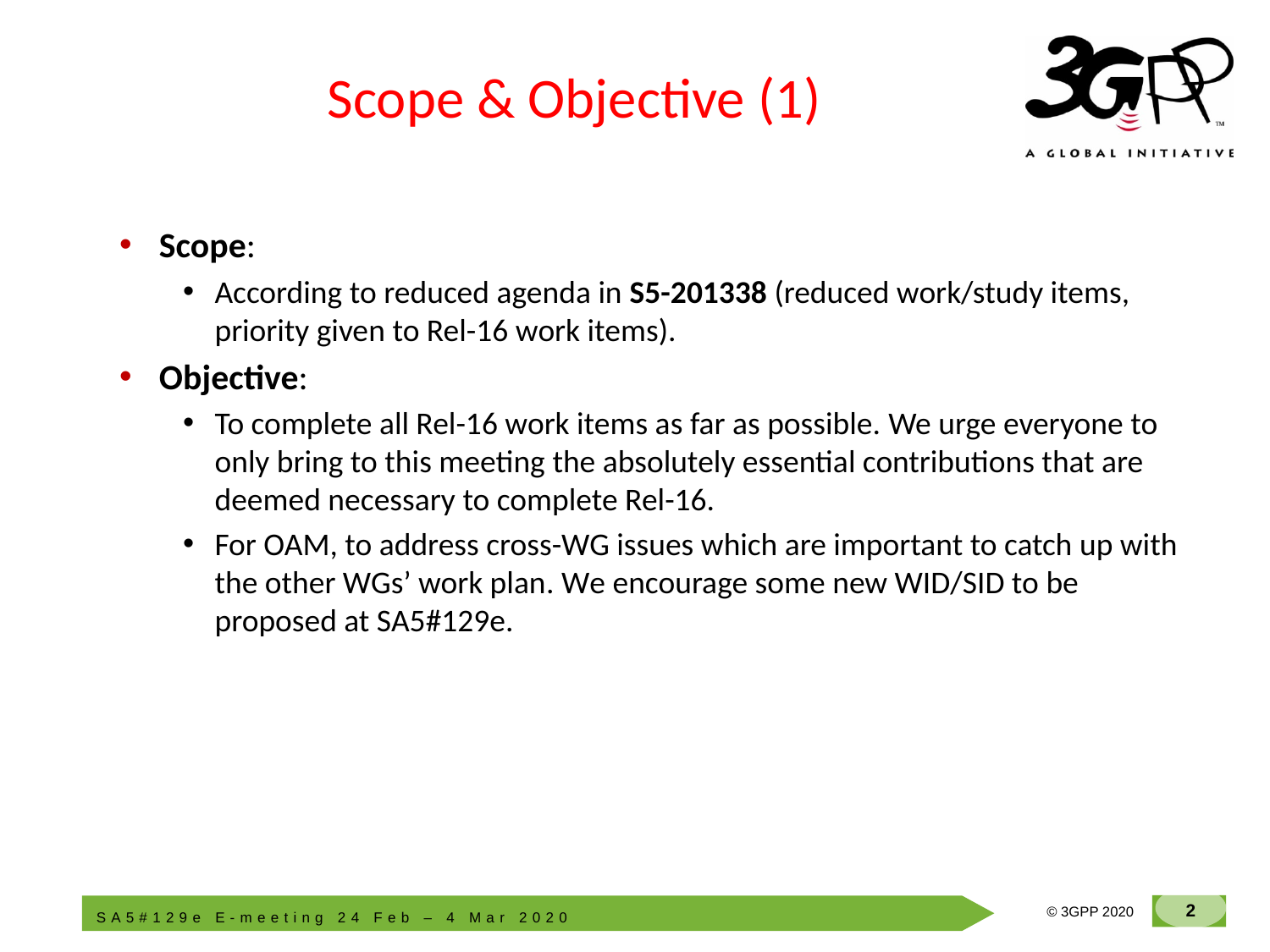

# Scope & Objective (1)
Scope:
According to reduced agenda in S5-201338 (reduced work/study items, priority given to Rel-16 work items).
Objective:
To complete all Rel-16 work items as far as possible. We urge everyone to only bring to this meeting the absolutely essential contributions that are deemed necessary to complete Rel-16.
For OAM, to address cross-WG issues which are important to catch up with the other WGs’ work plan. We encourage some new WID/SID to be proposed at SA5#129e.